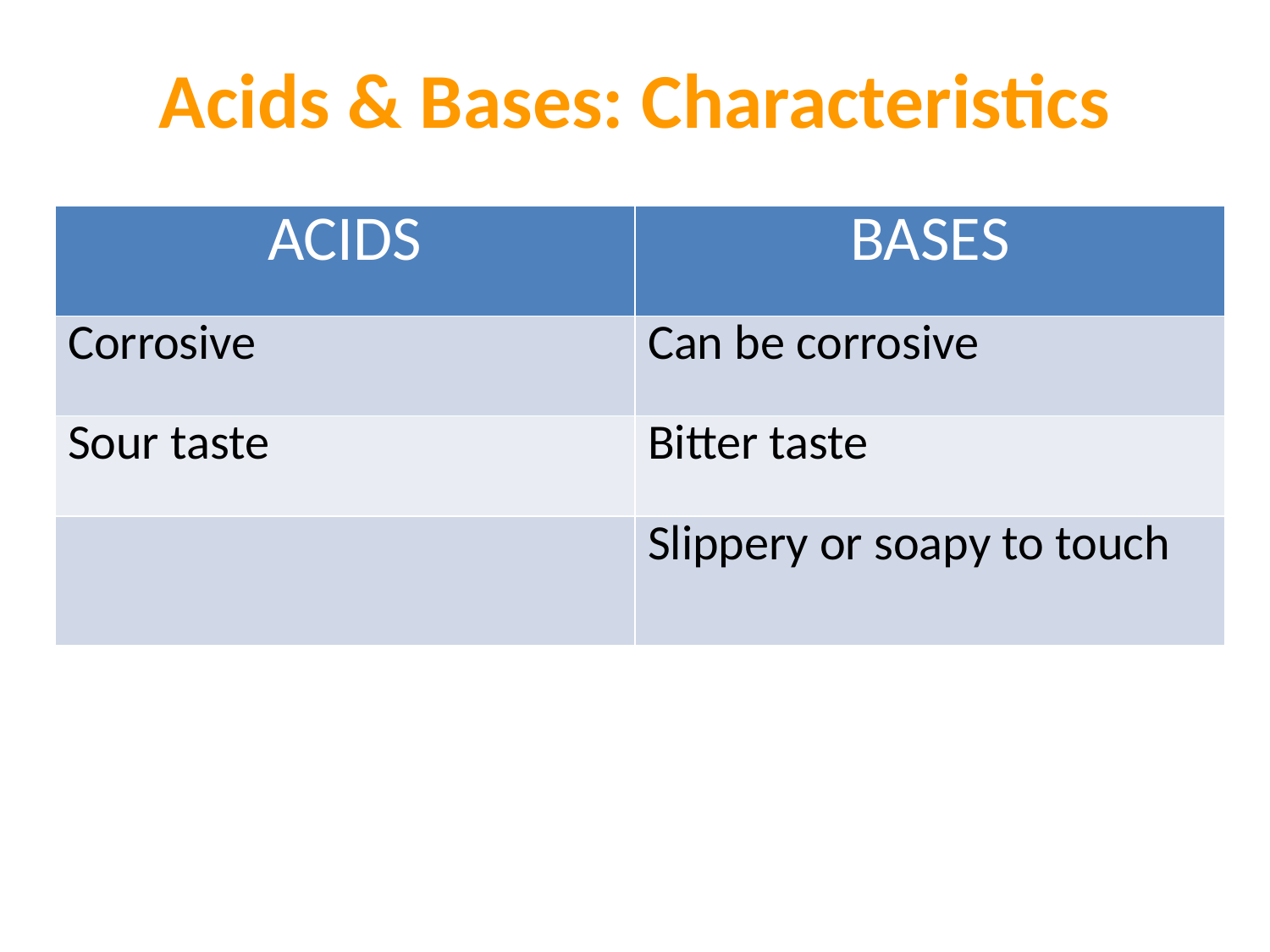

# Acids & Bases: Characteristics
| ACIDS | BASES |
| --- | --- |
| Corrosive | Can be corrosive |
| Sour taste | Bitter taste |
|  | Slippery or soapy to touch |